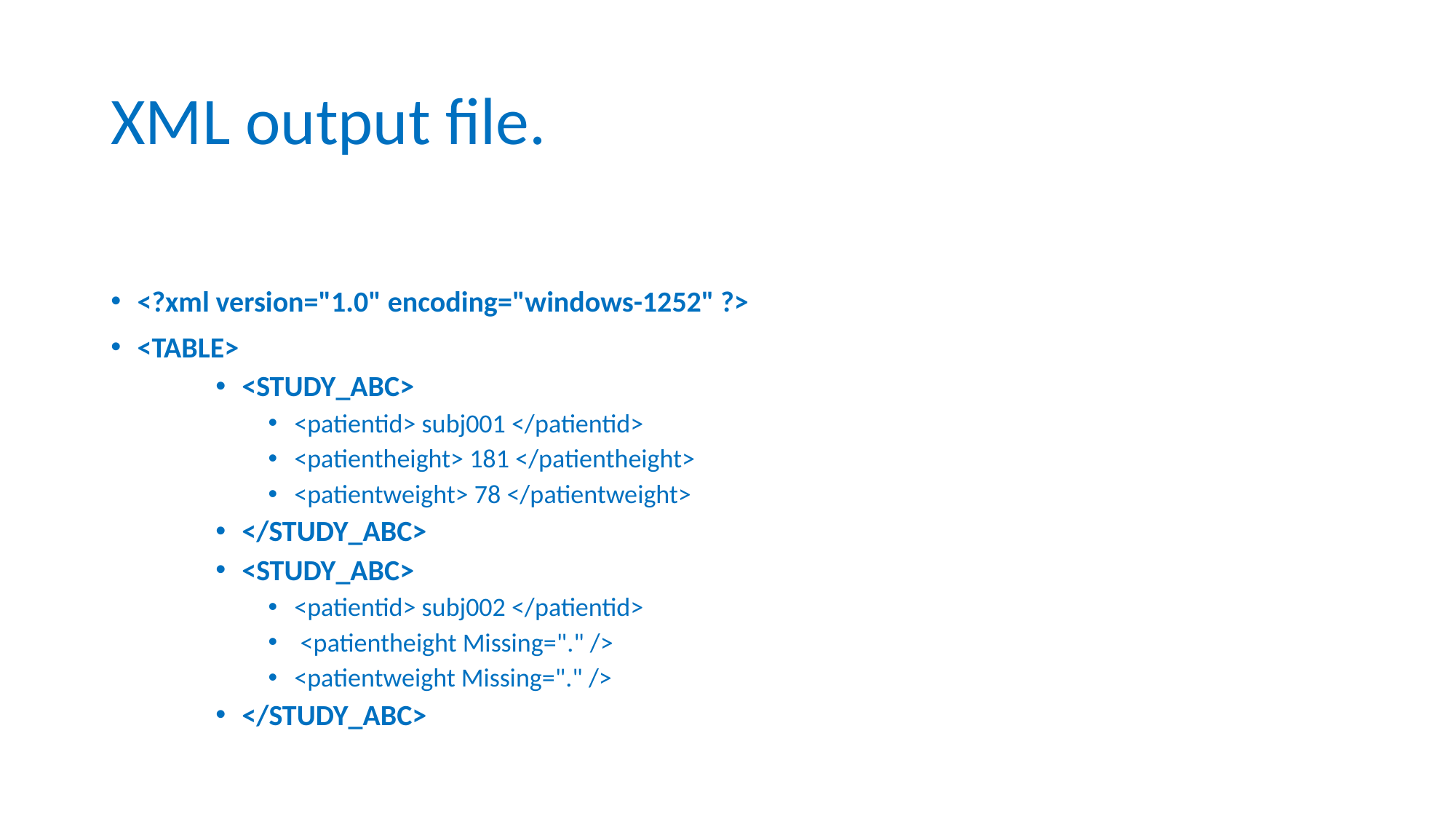

# XML output file.

<?xml version="1.0" encoding="windows-1252" ?>
<TABLE>
<STUDY_ABC>
<patientid> subj001 </patientid>
<patientheight> 181 </patientheight>
<patientweight> 78 </patientweight>
</STUDY_ABC>
<STUDY_ABC>
<patientid> subj002 </patientid>
 <patientheight Missing="." />
<patientweight Missing="." />
</STUDY_ABC>